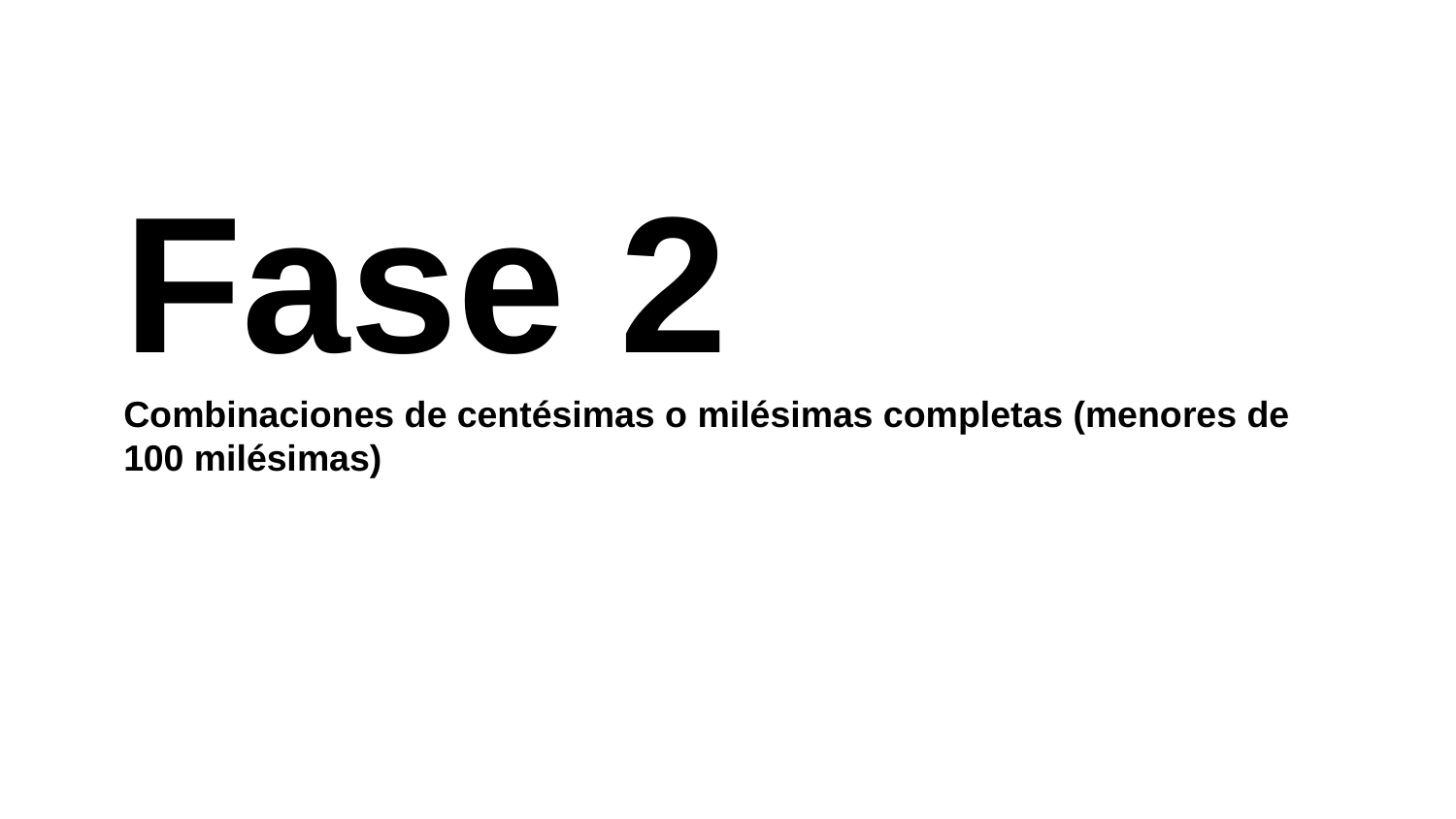

Fase 2
Combinaciones de centésimas o milésimas completas (menores de 100 milésimas)